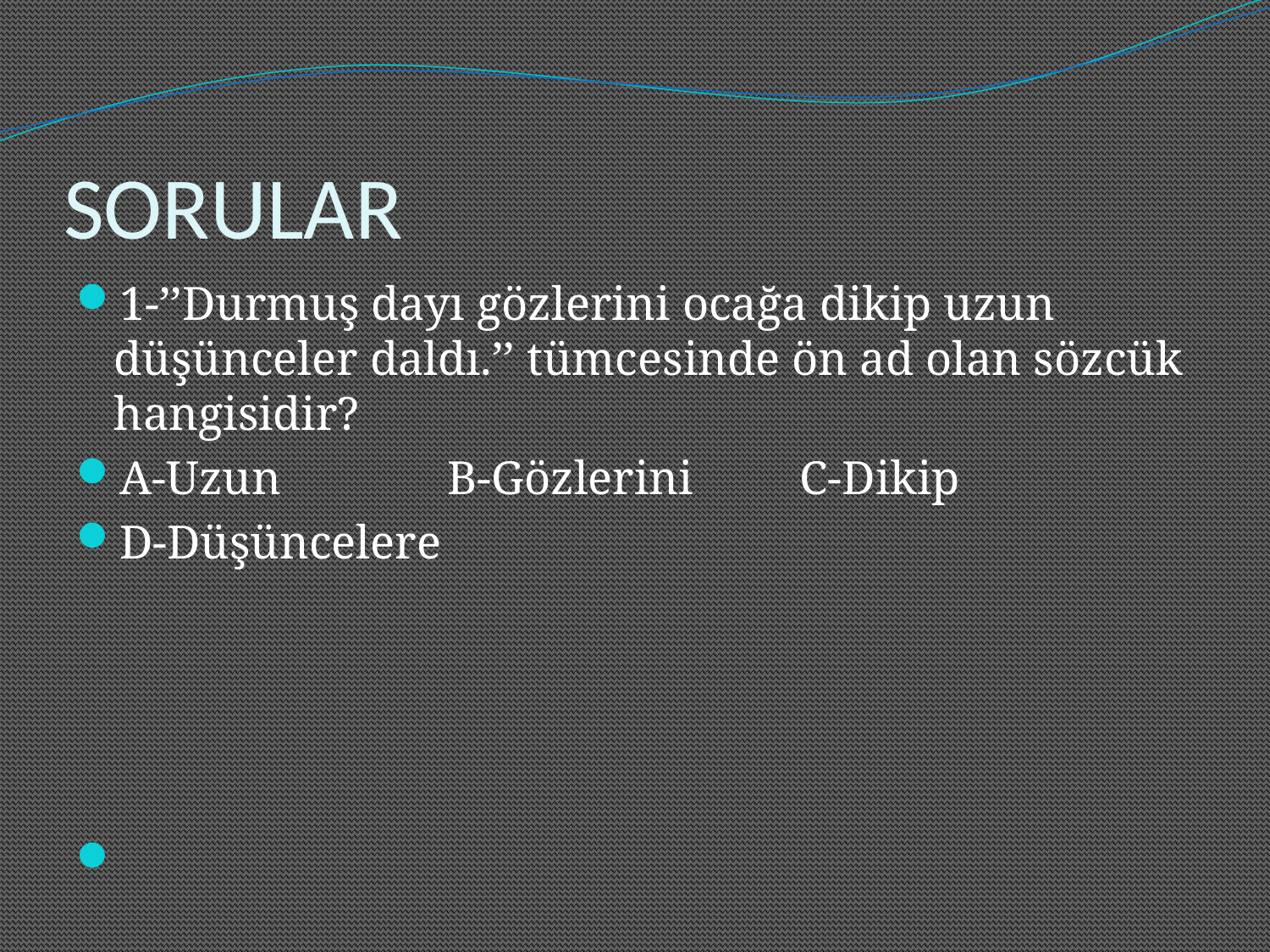

# SORULAR
1-’’Durmuş dayı gözlerini ocağa dikip uzun düşünceler daldı.’’ tümcesinde ön ad olan sözcük hangisidir?
A-Uzun              B-Gözlerini         C-Dikip
D-Düşüncelere